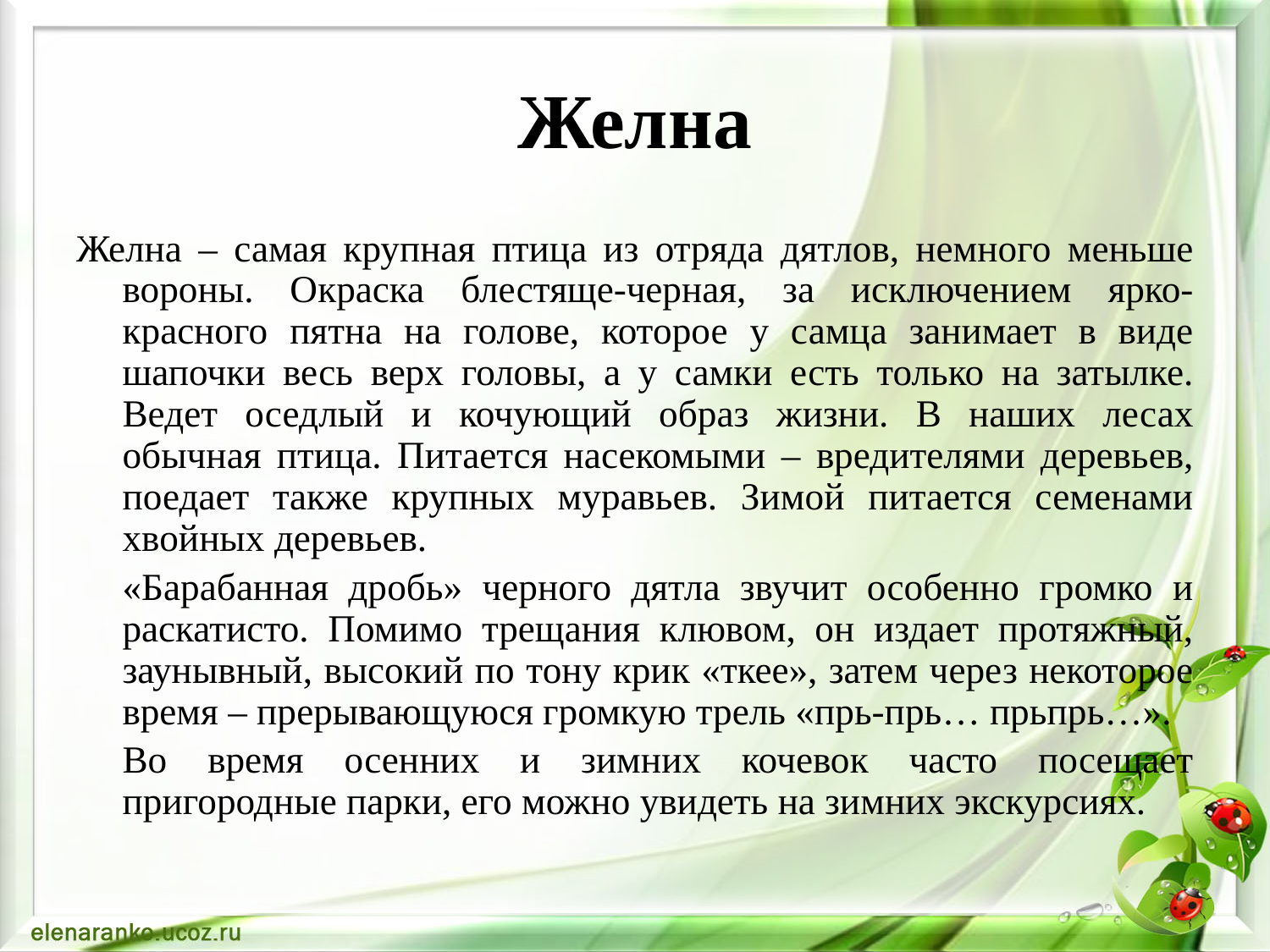

# Желна
Желна – самая крупная птица из отряда дятлов, немного меньше вороны. Окраска блестяще-черная, за исключением ярко-красного пятна на голове, которое у самца занимает в виде шапочки весь верх головы, а у самки есть только на затылке. Ведет оседлый и кочующий образ жизни. В наших лесах обычная птица. Питается насекомыми – вредителями деревьев, поедает также крупных муравьев. Зимой питается семенами хвойных деревьев.
		«Барабанная дробь» черного дятла звучит особенно громко и раскатисто. Помимо трещания клювом, он издает протяжный, заунывный, высокий по тону крик «ткее», затем через некоторое время – прерывающуюся громкую трель «прь-прь… прьпрь…».
		Во время осенних и зимних кочевок часто посещает пригородные парки, его можно увидеть на зимних экскурсиях.